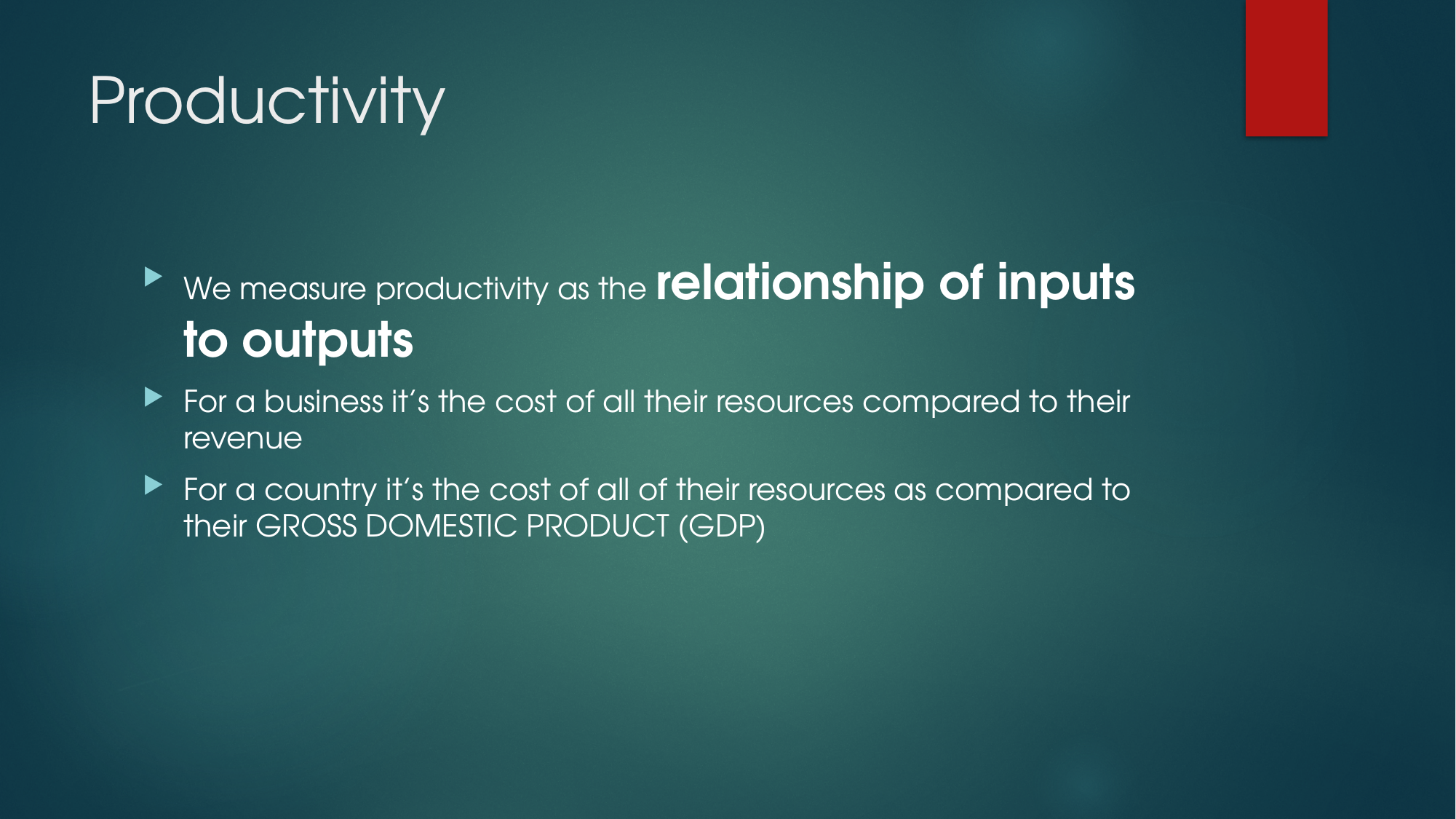

# Productivity
We measure productivity as the relationship of inputs to outputs
For a business it’s the cost of all their resources compared to their revenue
For a country it’s the cost of all of their resources as compared to their GROSS DOMESTIC PRODUCT (GDP)